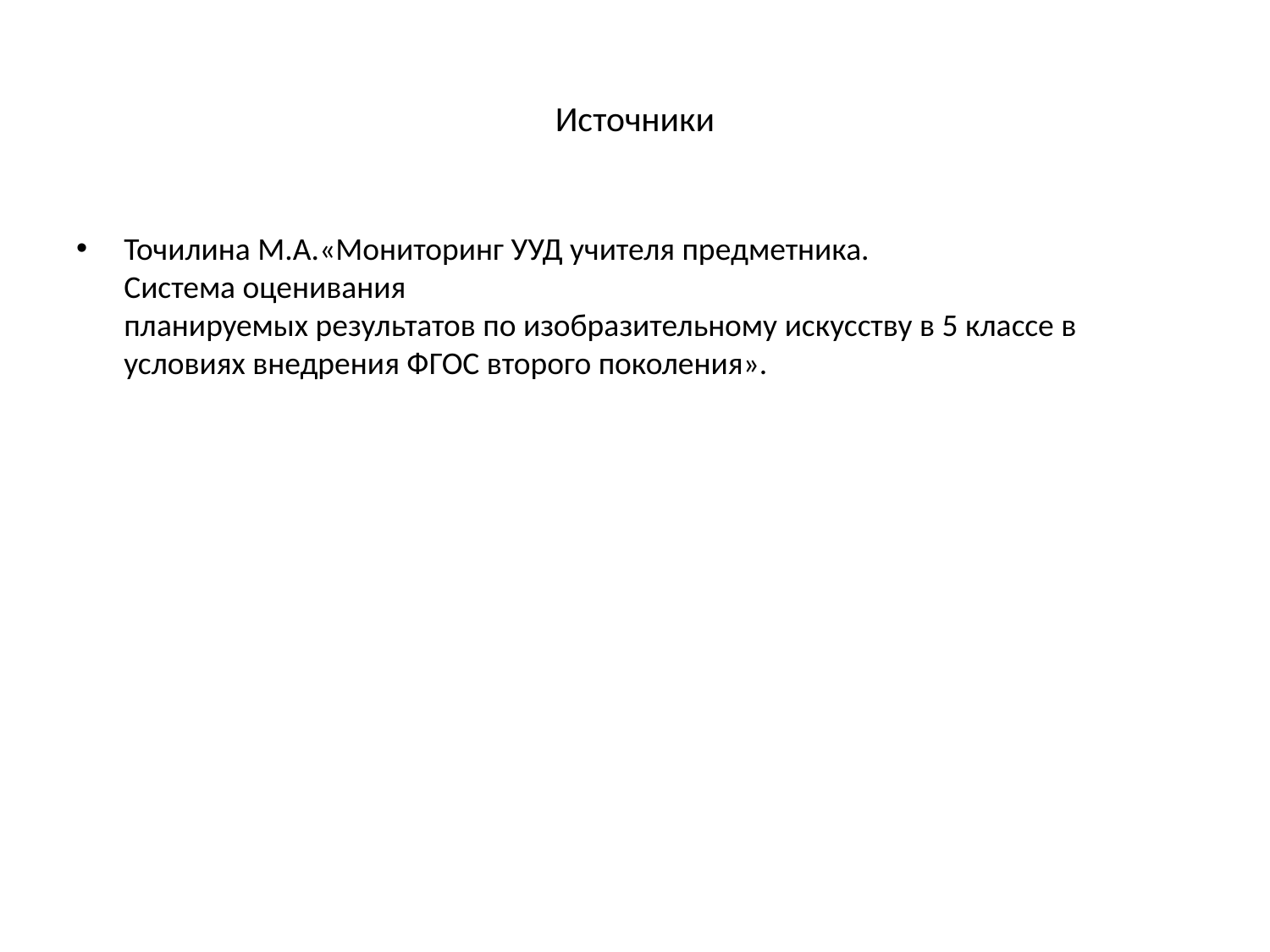

# Источники
Точилина М.А.«Мониторинг УУД учителя предметника.
Система оценивания
планируемых результатов по изобразительному искусству в 5 классе в условиях внедрения ФГОС второго поколения».